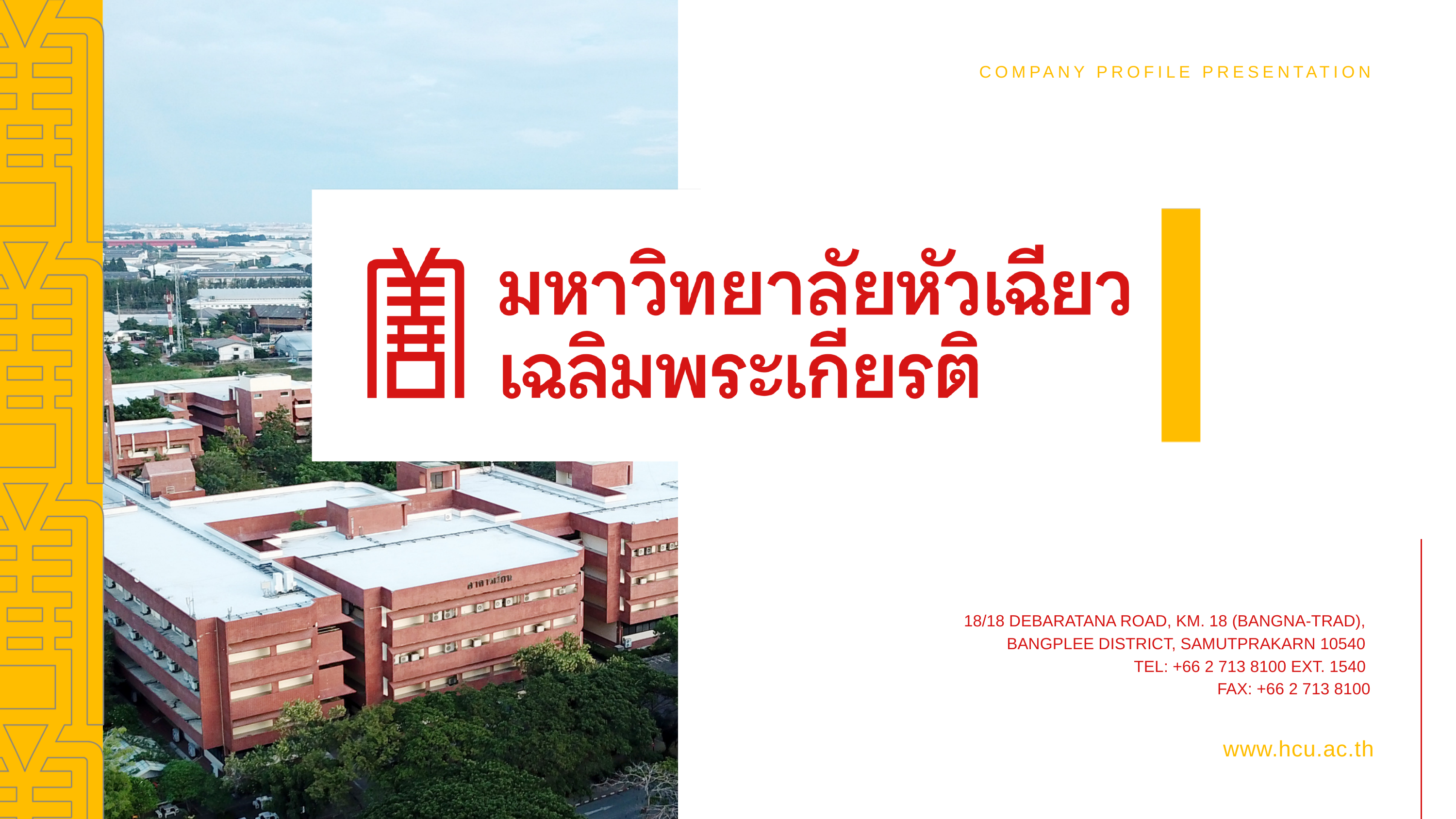

COMPANY PROFILE PRESENTATION

 18/18 DEBARATANA ROAD, KM. 18 (BANGNA-TRAD),
BANGPLEE DISTRICT, SAMUTPRAKARN 10540
TEL: +66 2 713 8100 EXT. 1540
FAX: +66 2 713 8100
www.hcu.ac.th